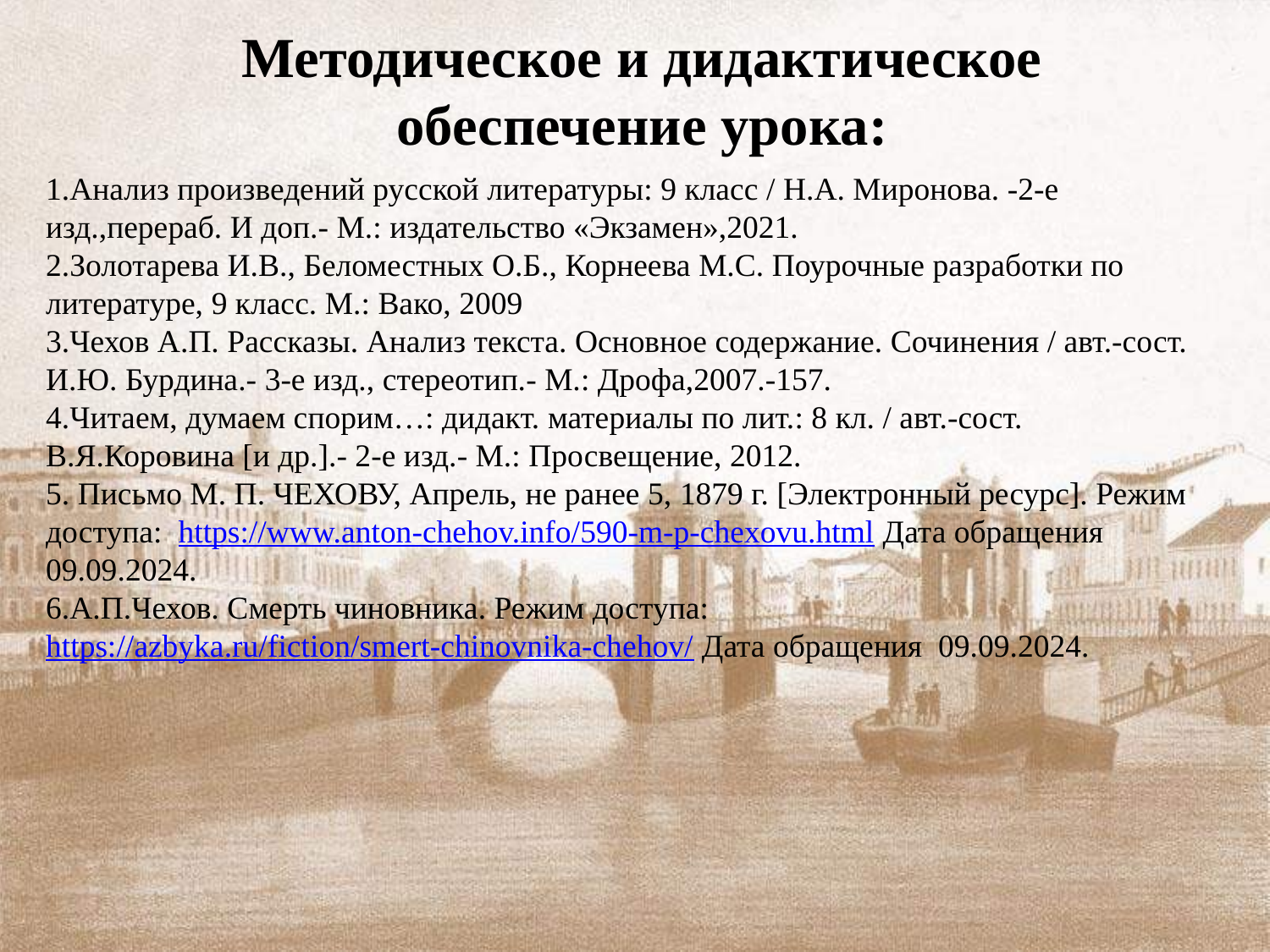

# Методическое и дидактическое обеспечение урока:
1.Анализ произведений русской литературы: 9 класс / Н.А. Миронова. -2-е изд.,перераб. И доп.- М.: издательство «Экзамен»,2021.
2.Золотарева И.В., Беломестных О.Б., Корнеева М.С. Поурочные разработки по литературе, 9 класс. М.: Вако, 2009
3.Чехов А.П. Рассказы. Анализ текста. Основное содержание. Сочинения / авт.-сост. И.Ю. Бурдина.- 3-е изд., стереотип.- М.: Дрофа,2007.-157.
4.Читаем, думаем спорим…: дидакт. материалы по лит.: 8 кл. / авт.-сост. В.Я.Коровина [и др.].- 2-е изд.- М.: Просвещение, 2012.
5. Письмо M. П. ЧЕХОВУ, Апрель, не ранее 5, 1879 г. [Электронный ресурс]. Режим доступа:  https://www.anton-chehov.info/590-m-p-chexovu.html Дата обращения  09.09.2024.
6.А.П.Чехов. Смерть чиновника. Режим доступа: https://azbyka.ru/fiction/smert-chinovnika-chehov/ Дата обращения  09.09.2024.